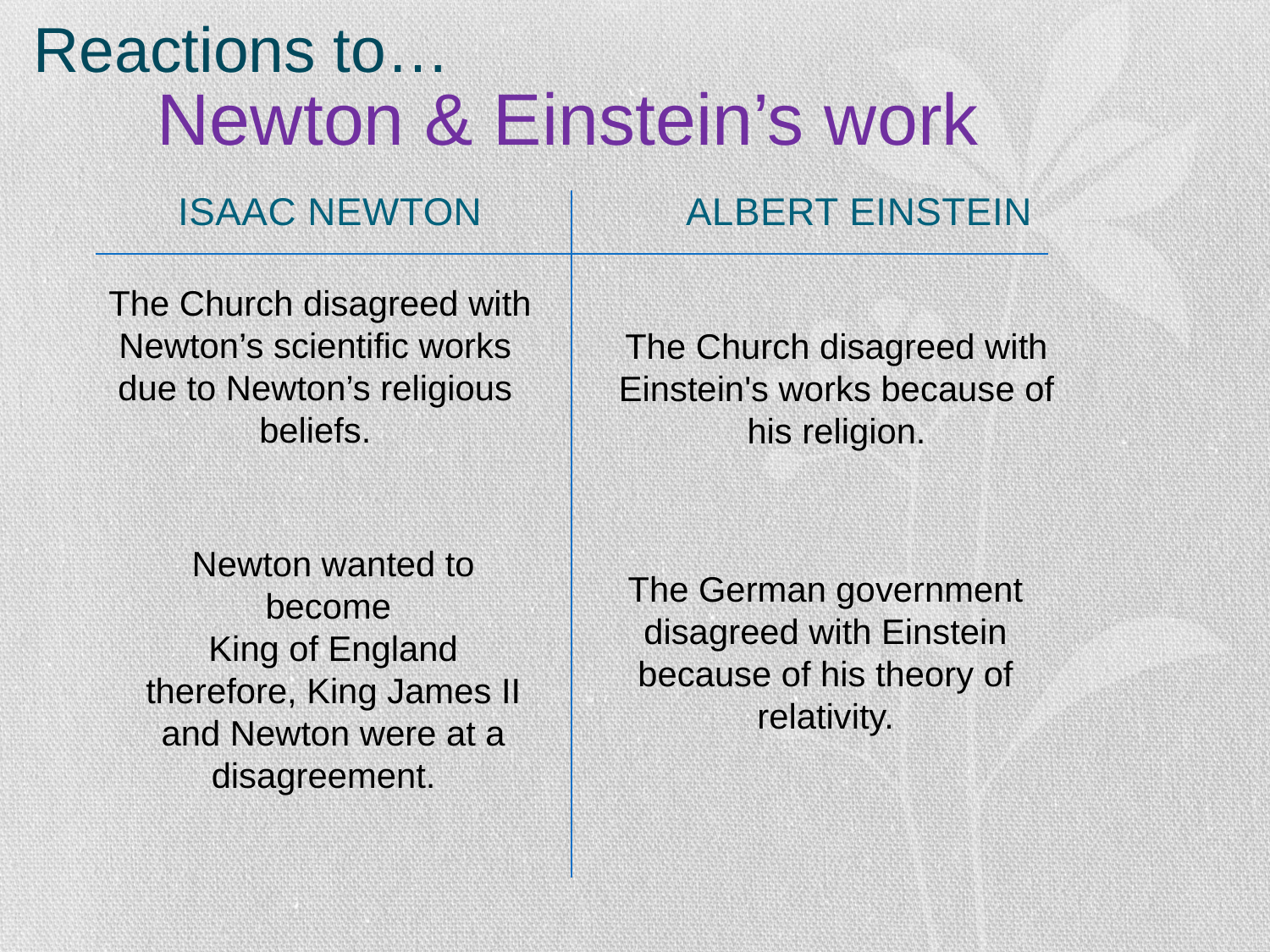

Reactions to…
# Newton & Einstein’s work
	ISAAC NEWTON		ALBERT EINSTEIN
The Church disagreed with Newton’s scientific works
due to Newton’s religious
beliefs.
The Church disagreed with
Einstein's works because of
his religion.
Newton wanted to become
King of England therefore, King James II and Newton were at a disagreement.
The German government disagreed with Einstein because of his theory of relativity.